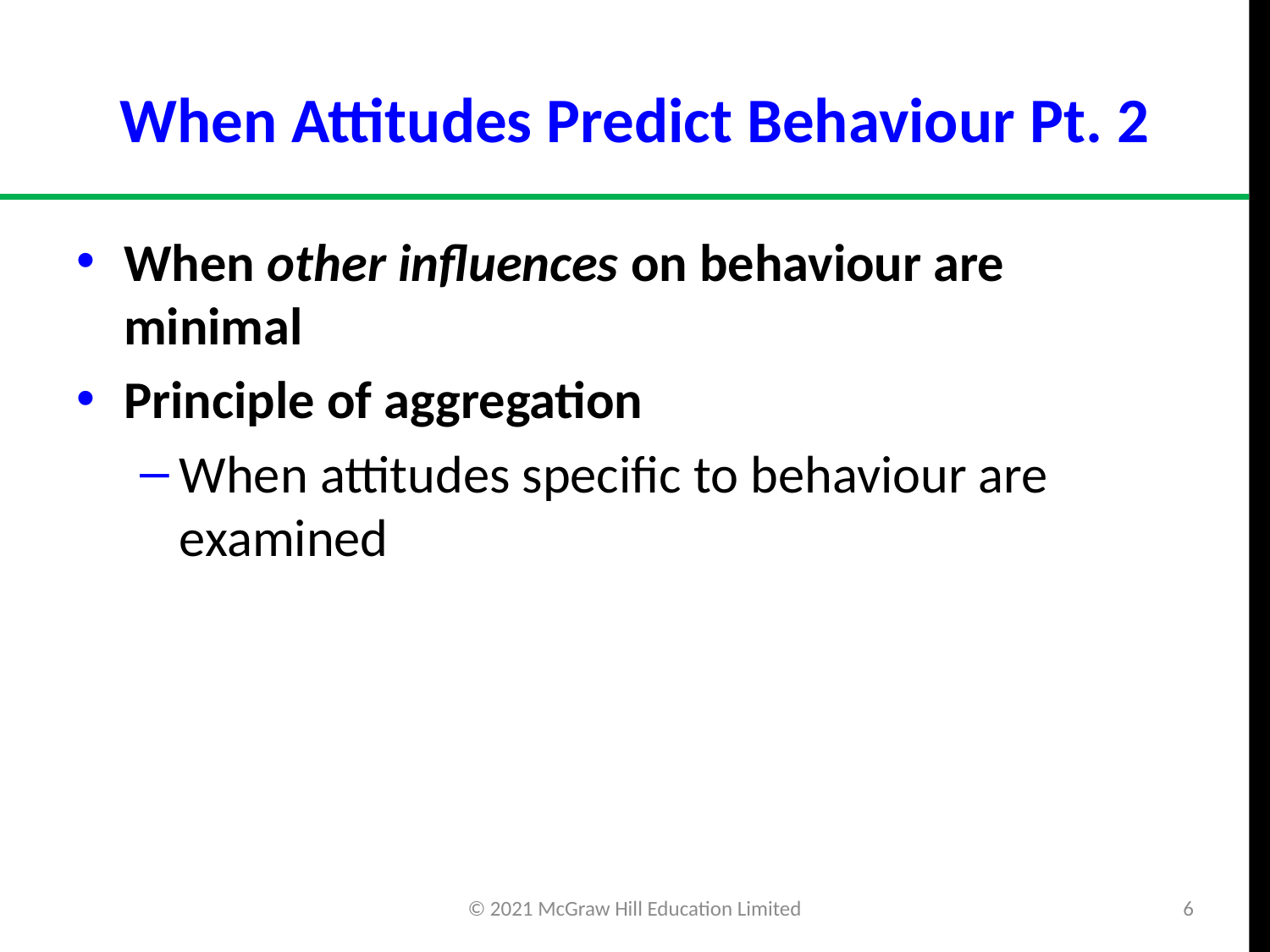

# When Attitudes Predict Behaviour Pt. 2
When other influences on behaviour are minimal
Principle of aggregation
When attitudes specific to behaviour are examined

© 2021 McGraw Hill Education Limited
6